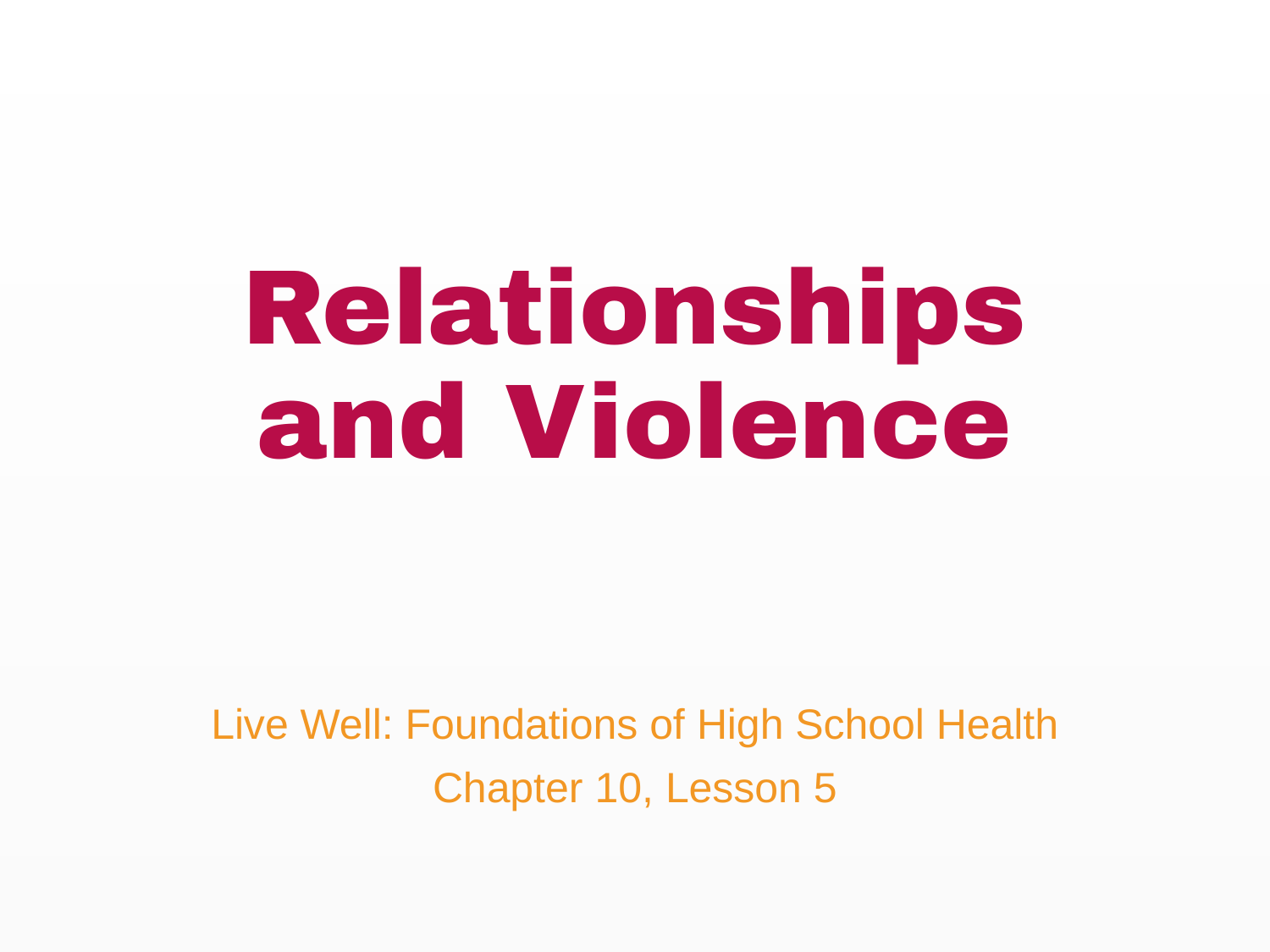

# Relationships and Violence
Live Well: Foundations of High School Health
Chapter 10, Lesson 5